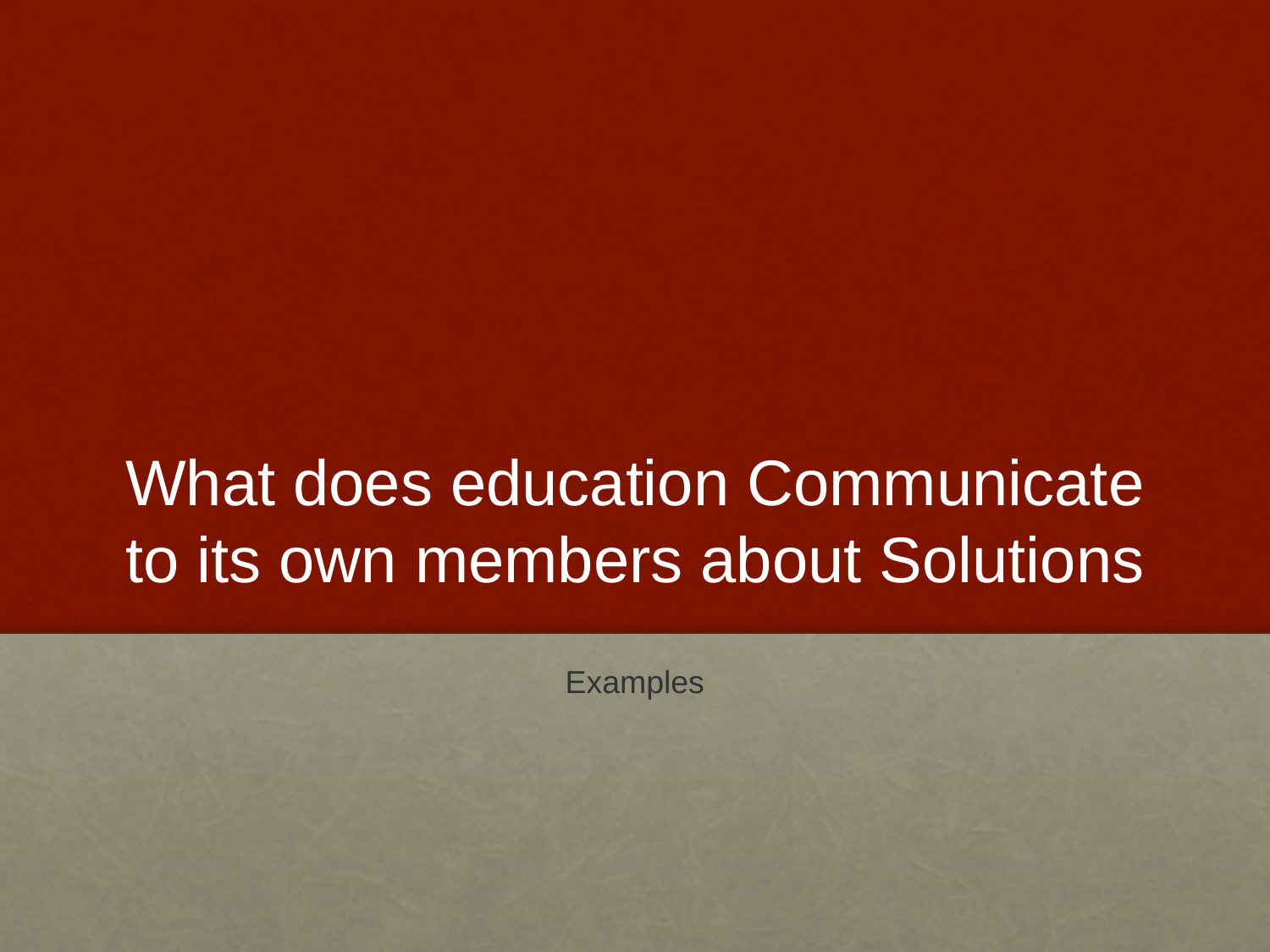

# What does education Communicate to its own members about Solutions
Examples